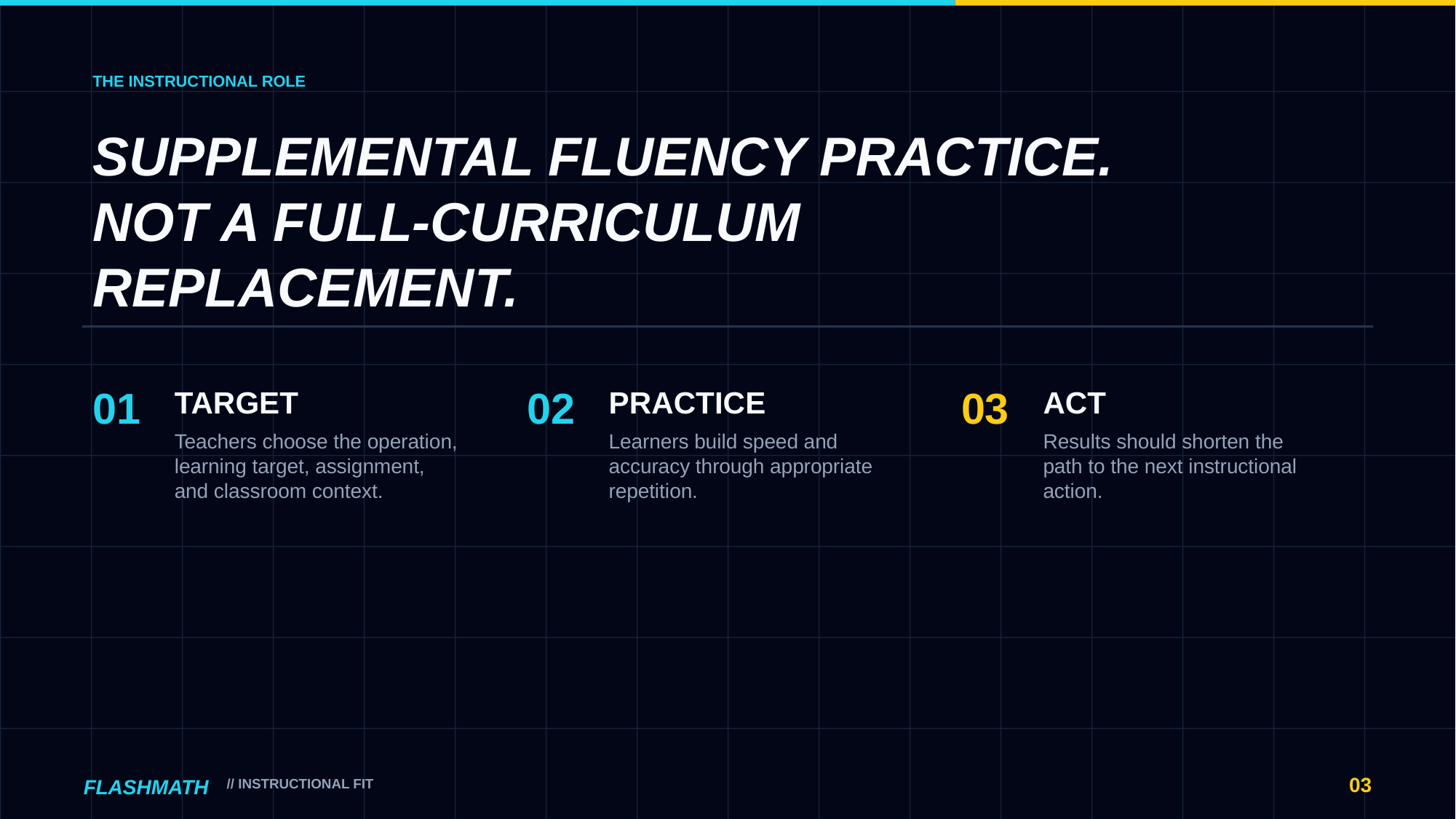

THE INSTRUCTIONAL ROLE

SUPPLEMENTAL FLUENCY PRACTICE.
NOT A FULL-CURRICULUM REPLACEMENT.

01
02
03
TARGET
PRACTICE
ACT
Teachers choose the operation, learning target, assignment, and classroom context.
Learners build speed and accuracy through appropriate repetition.
Results should shorten the path to the next instructional action.

03
FLASHMATH
// INSTRUCTIONAL FIT